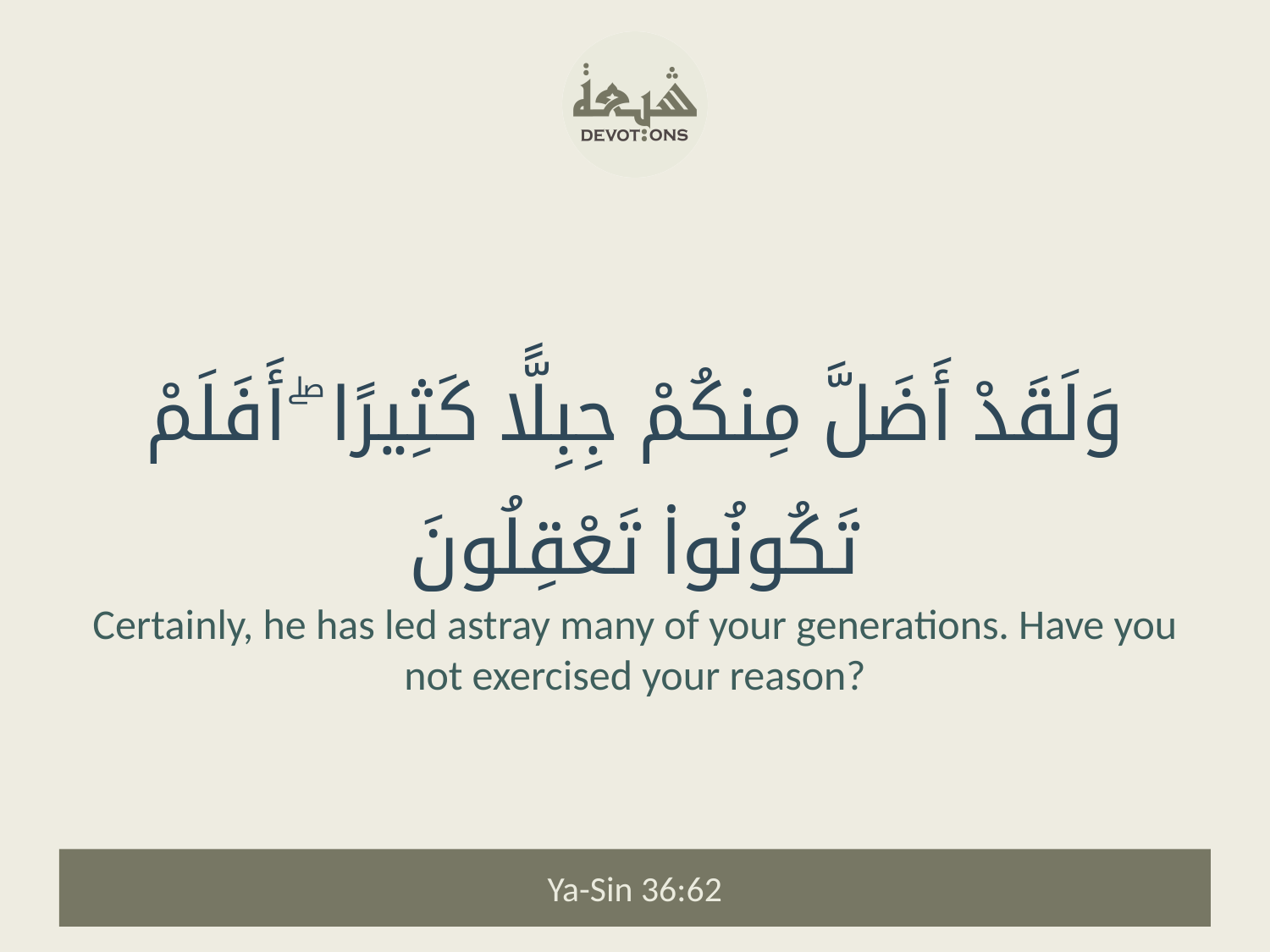

وَلَقَدْ أَضَلَّ مِنكُمْ جِبِلًّا كَثِيرًا ۖ أَفَلَمْ تَكُونُوا۟ تَعْقِلُونَ
Certainly, he has led astray many of your generations. Have you not exercised your reason?
Ya-Sin 36:62